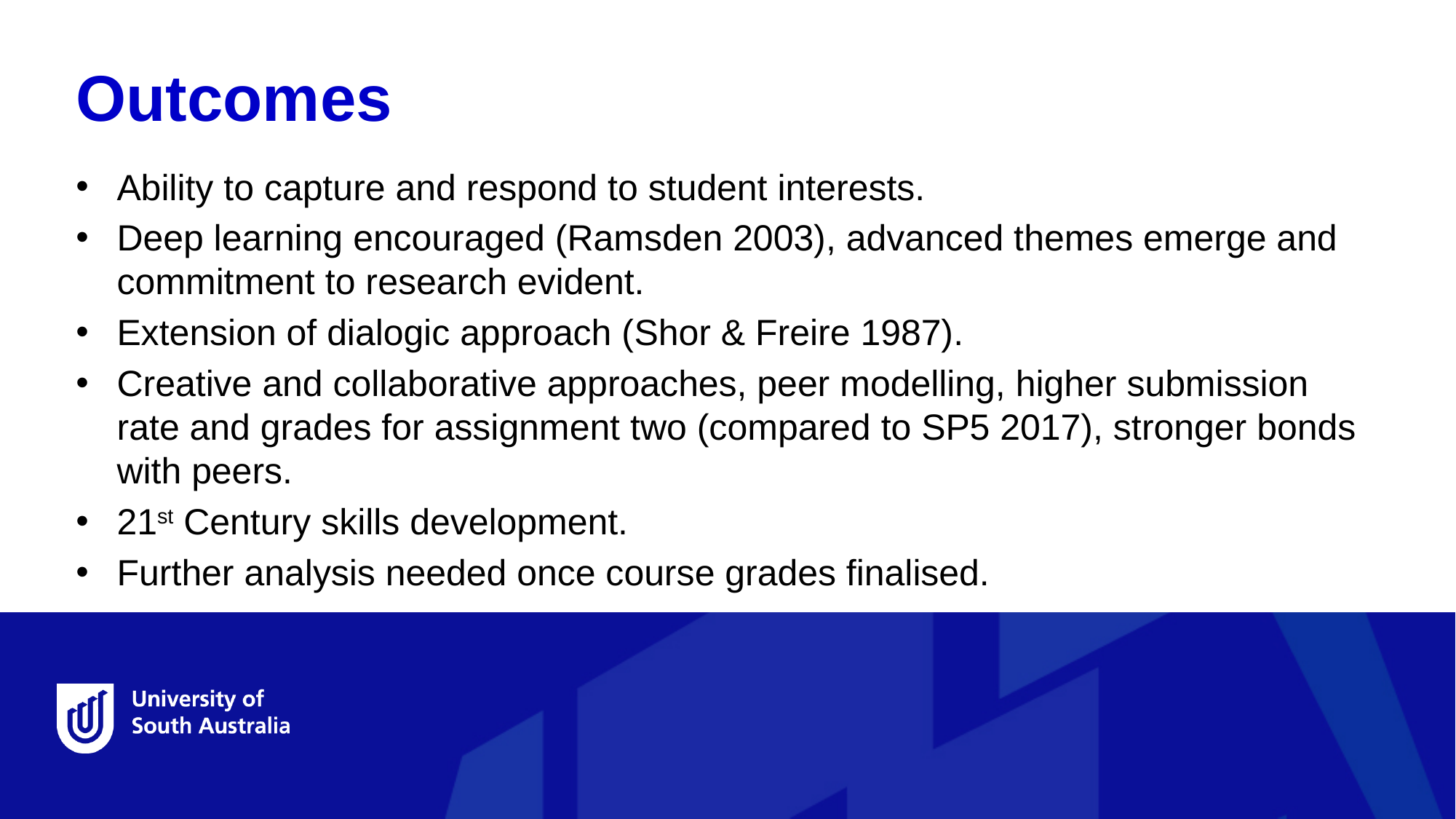

Outcomes
Ability to capture and respond to student interests.
Deep learning encouraged (Ramsden 2003), advanced themes emerge and commitment to research evident.
Extension of dialogic approach (Shor & Freire 1987).
Creative and collaborative approaches, peer modelling, higher submission rate and grades for assignment two (compared to SP5 2017), stronger bonds with peers.
21st Century skills development.
Further analysis needed once course grades finalised.